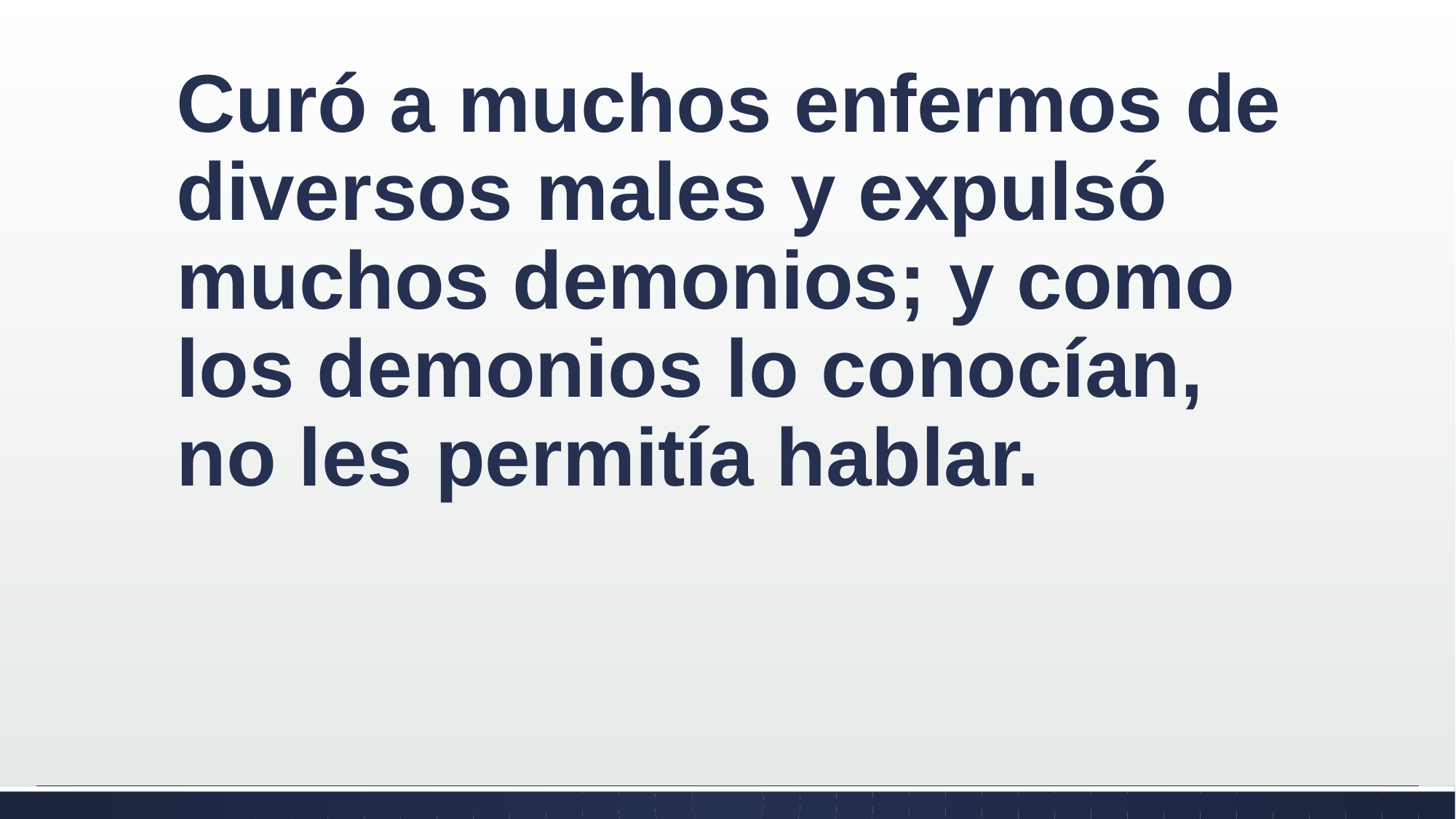

#
Curó a muchos enfermos de diversos males y expulsó muchos demonios; y como los demonios lo conocían, no les permitía hablar.